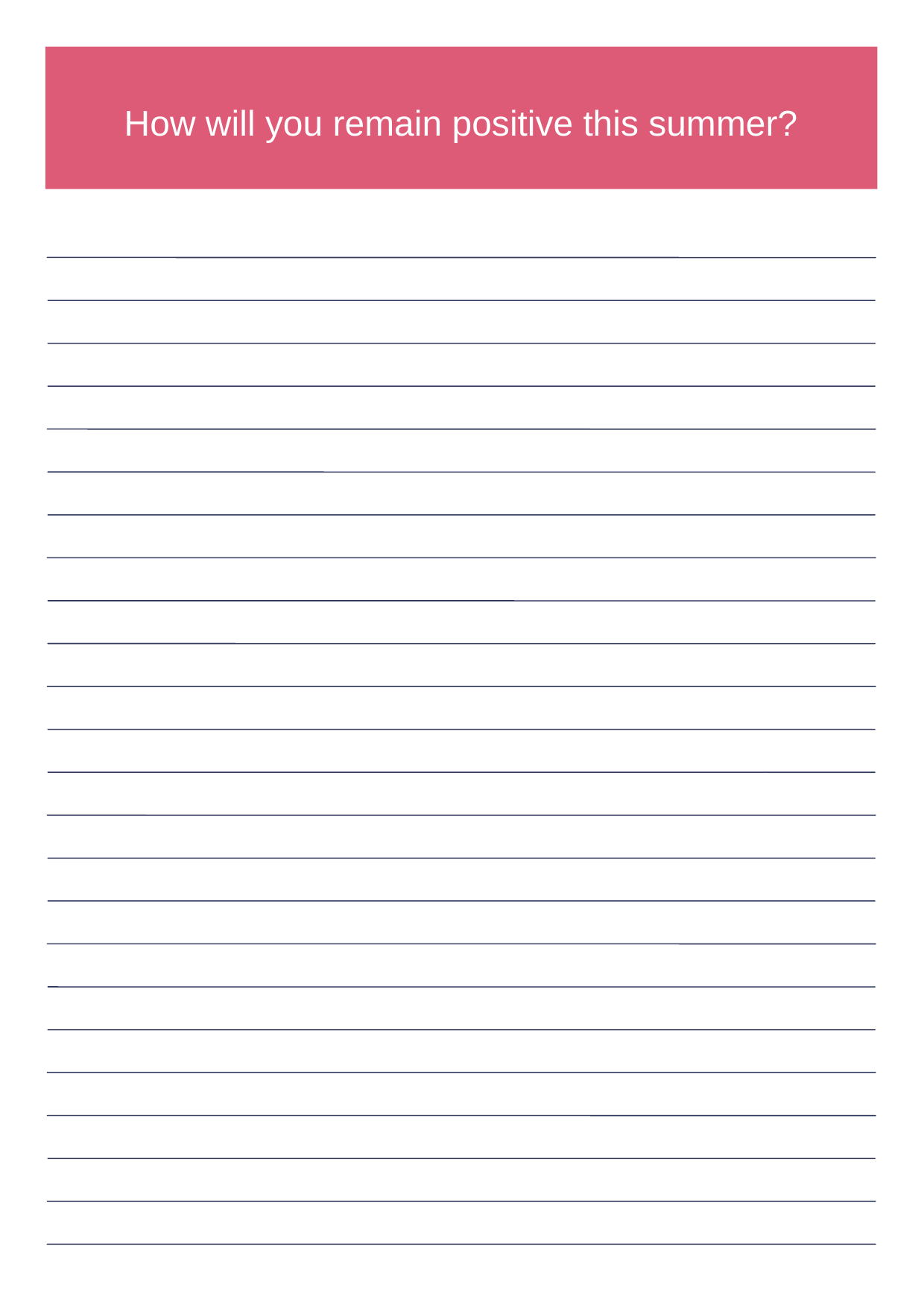

How will you remain positive this summer?